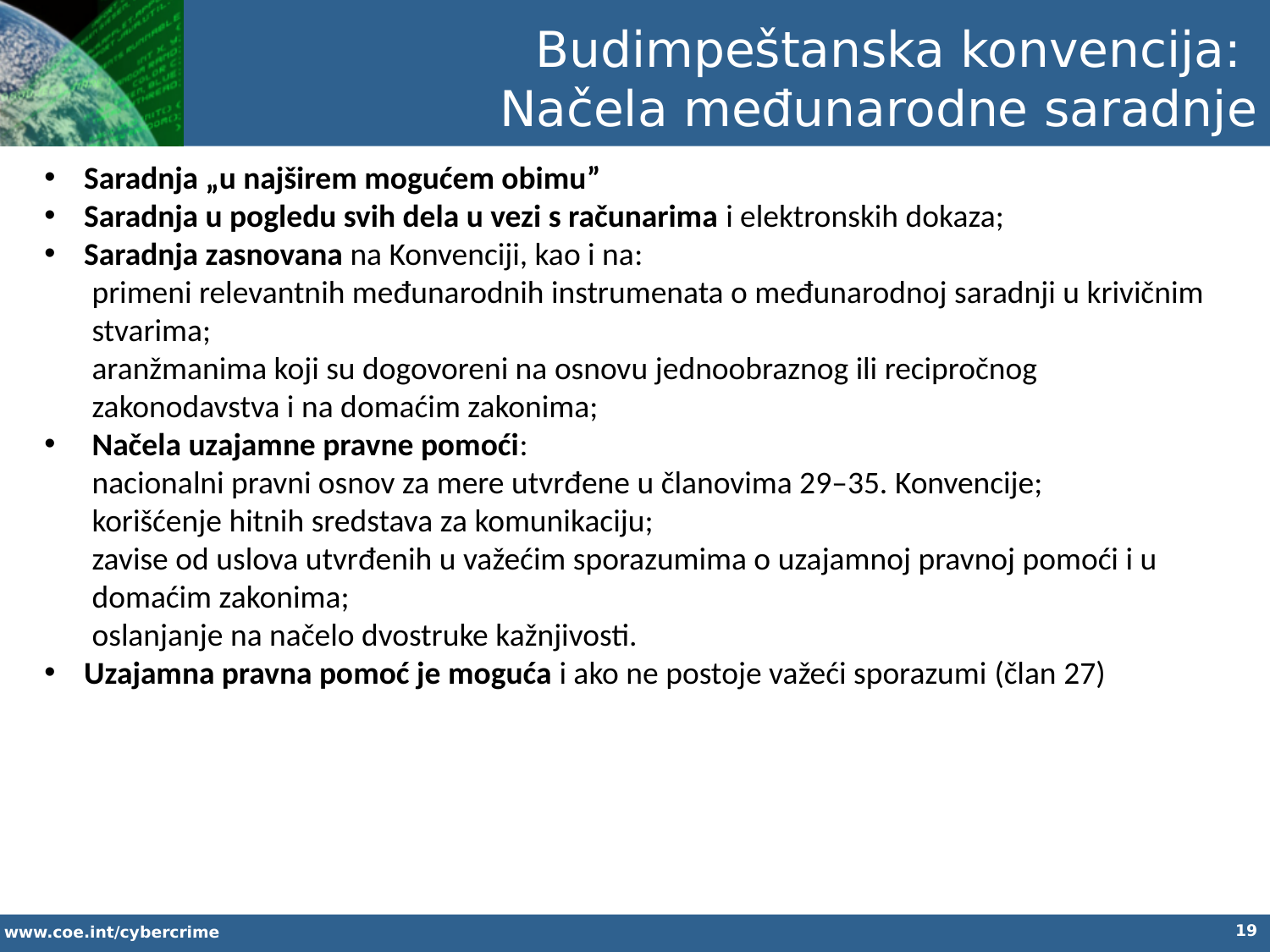

Budimpeštanska konvencija:
Načela međunarodne saradnje
Saradnja „u najširem mogućem obimu”
Saradnja u pogledu svih dela u vezi s računarima i elektronskih dokaza;
Saradnja zasnovana na Konvenciji, kao i na:
primeni relevantnih međunarodnih instrumenata o međunarodnoj saradnji u krivičnim stvarima;
aranžmanima koji su dogovoreni na osnovu jednoobraznog ili recipročnog zakonodavstva i na domaćim zakonima;
Načela uzajamne pravne pomoći:
nacionalni pravni osnov za mere utvrđene u članovima 29–35. Konvencije;
korišćenje hitnih sredstava za komunikaciju;
zavise od uslova utvrđenih u važećim sporazumima o uzajamnoj pravnoj pomoći i u domaćim zakonima;
oslanjanje na načelo dvostruke kažnjivosti.
Uzajamna pravna pomoć je moguća i ako ne postoje važeći sporazumi (član 27)
19